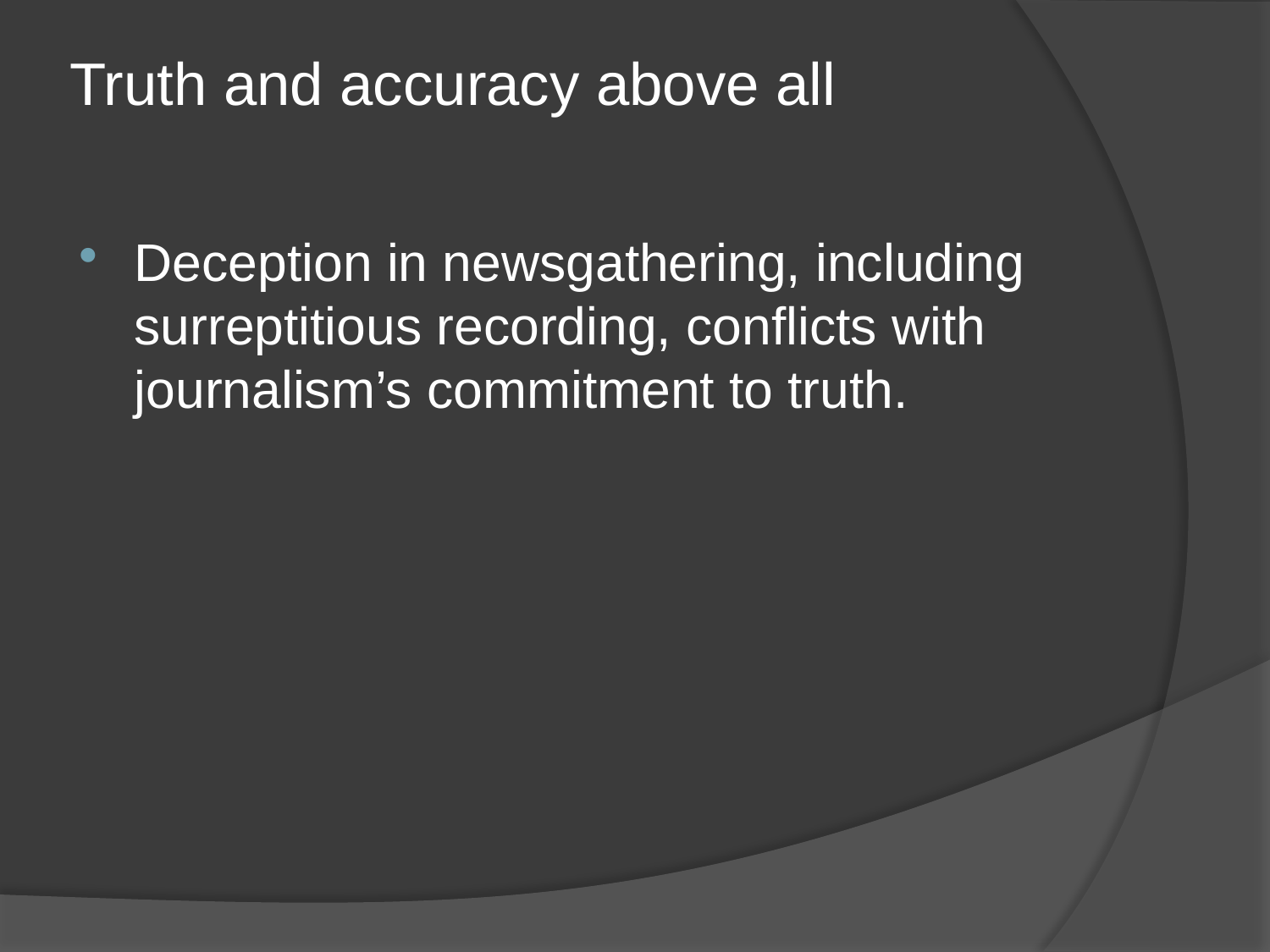

# Truth and accuracy above all
Deception in newsgathering, including surreptitious recording, conflicts with journalism’s commitment to truth.